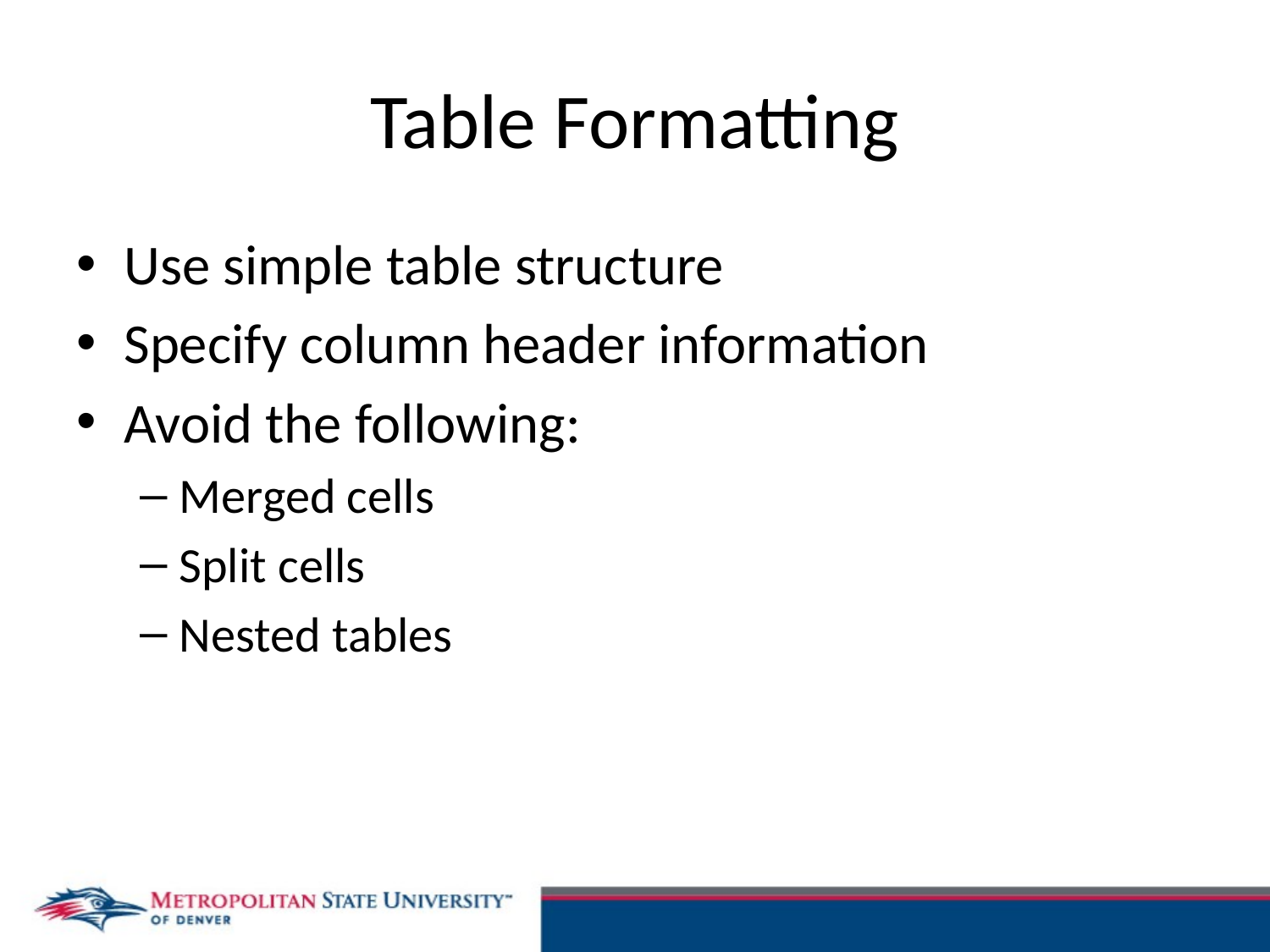

# Table Formatting
Use simple table structure
Specify column header information
Avoid the following:
Merged cells
Split cells
Nested tables